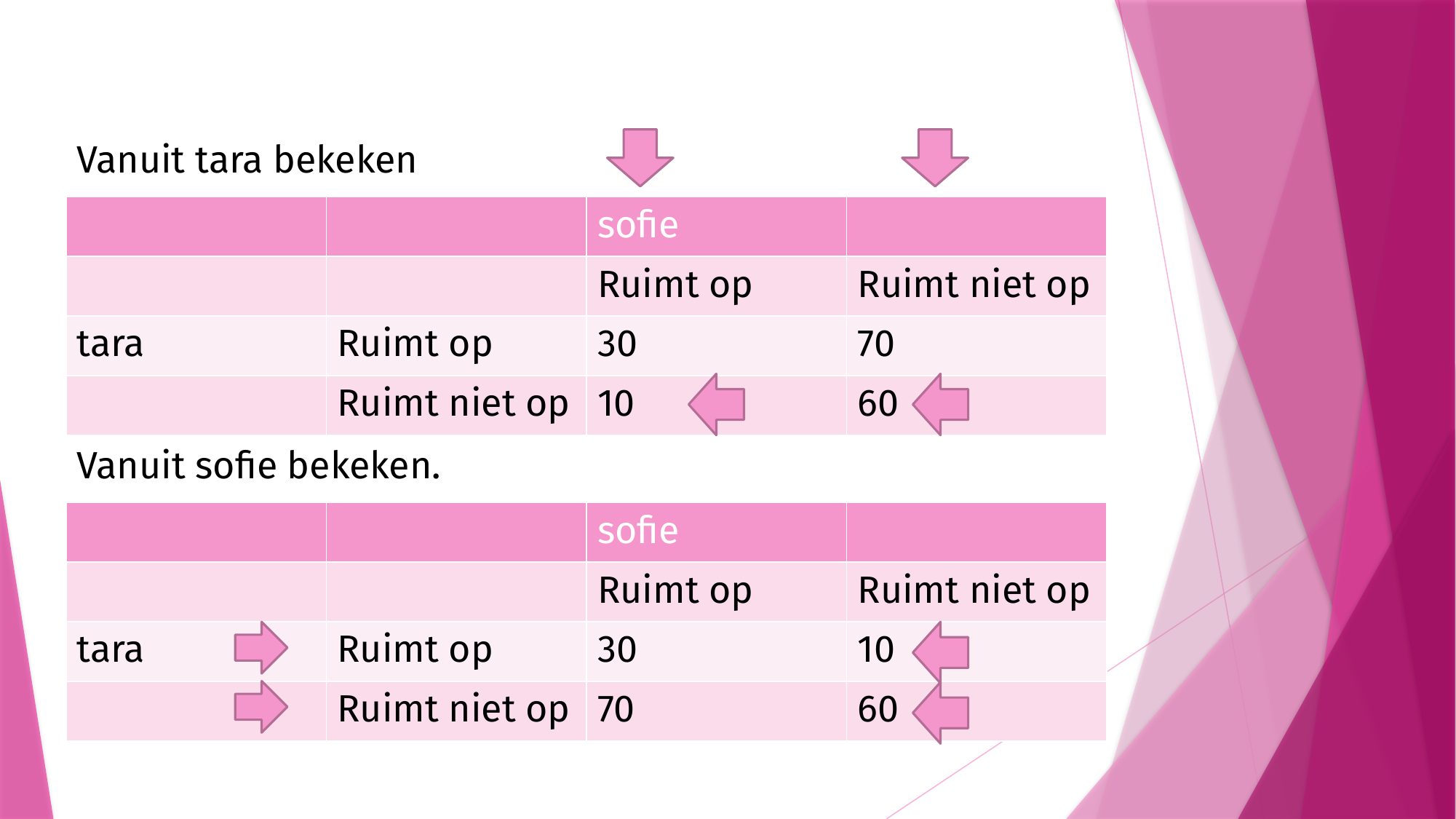

Vanuit tara bekeken

|  |  | sofie |  |
| --- | --- | --- | --- |
|  |  | Ruimt op | Ruimt niet op |
| tara | Ruimt op | 30 | 70 |
|  | Ruimt niet op | 10 | 60 |

Vanuit sofie bekeken.
|  |  | sofie |  |
| --- | --- | --- | --- |
|  |  | Ruimt op | Ruimt niet op |
| tara | Ruimt op | 30 | 10 |
|  | Ruimt niet op | 70 | 60 |